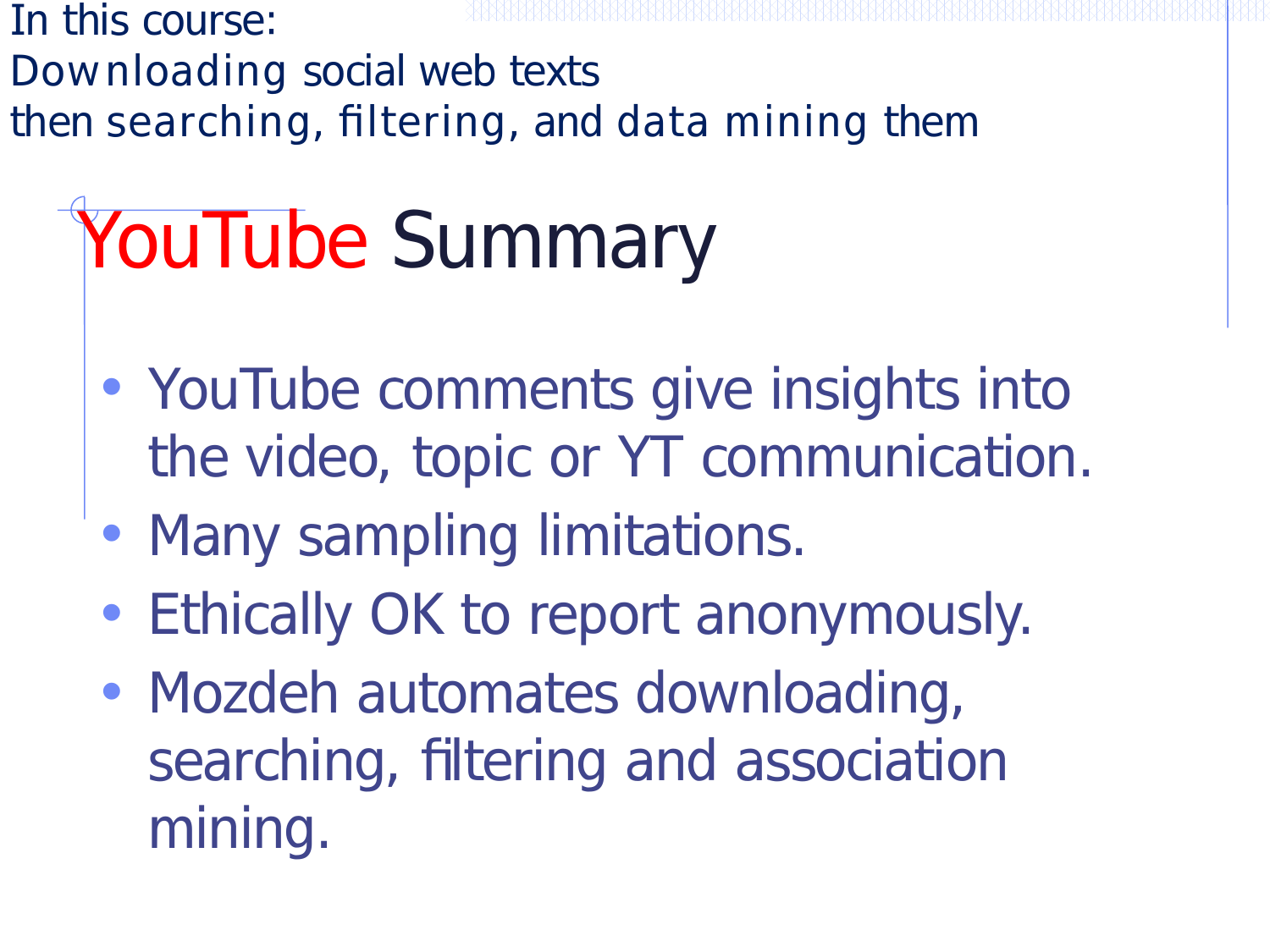

In this course:
Downloading social web texts
then searching, filtering, and data mining them
# YouTube Summary
YouTube comments give insights into the video, topic or YT communication.
Many sampling limitations.
Ethically OK to report anonymously.
Mozdeh automates downloading, searching, filtering and association mining.